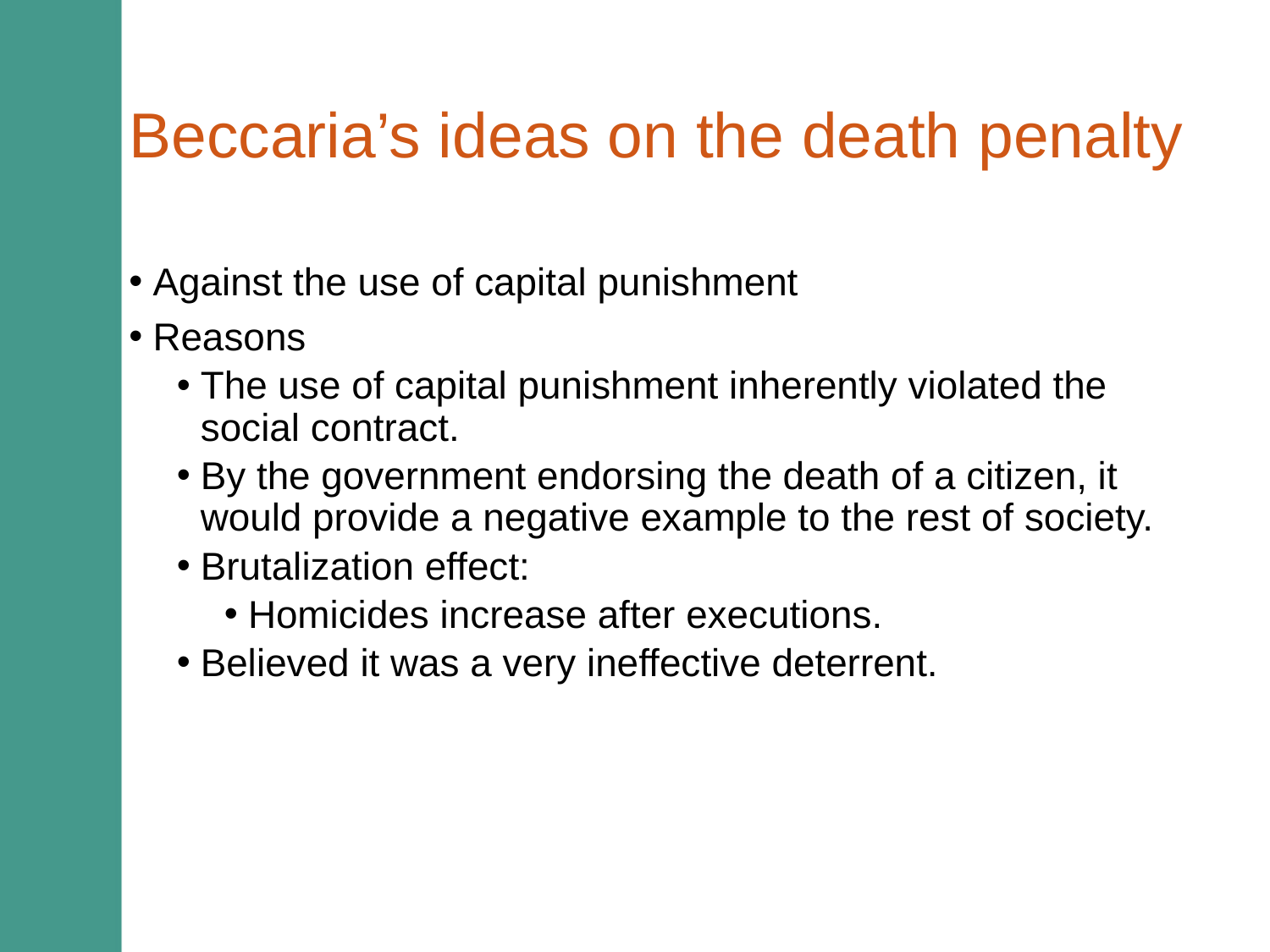

# Beccaria’s ideas on the death penalty
Against the use of capital punishment
Reasons
The use of capital punishment inherently violated the social contract.
By the government endorsing the death of a citizen, it would provide a negative example to the rest of society.
Brutalization effect:
Homicides increase after executions.
Believed it was a very ineffective deterrent.